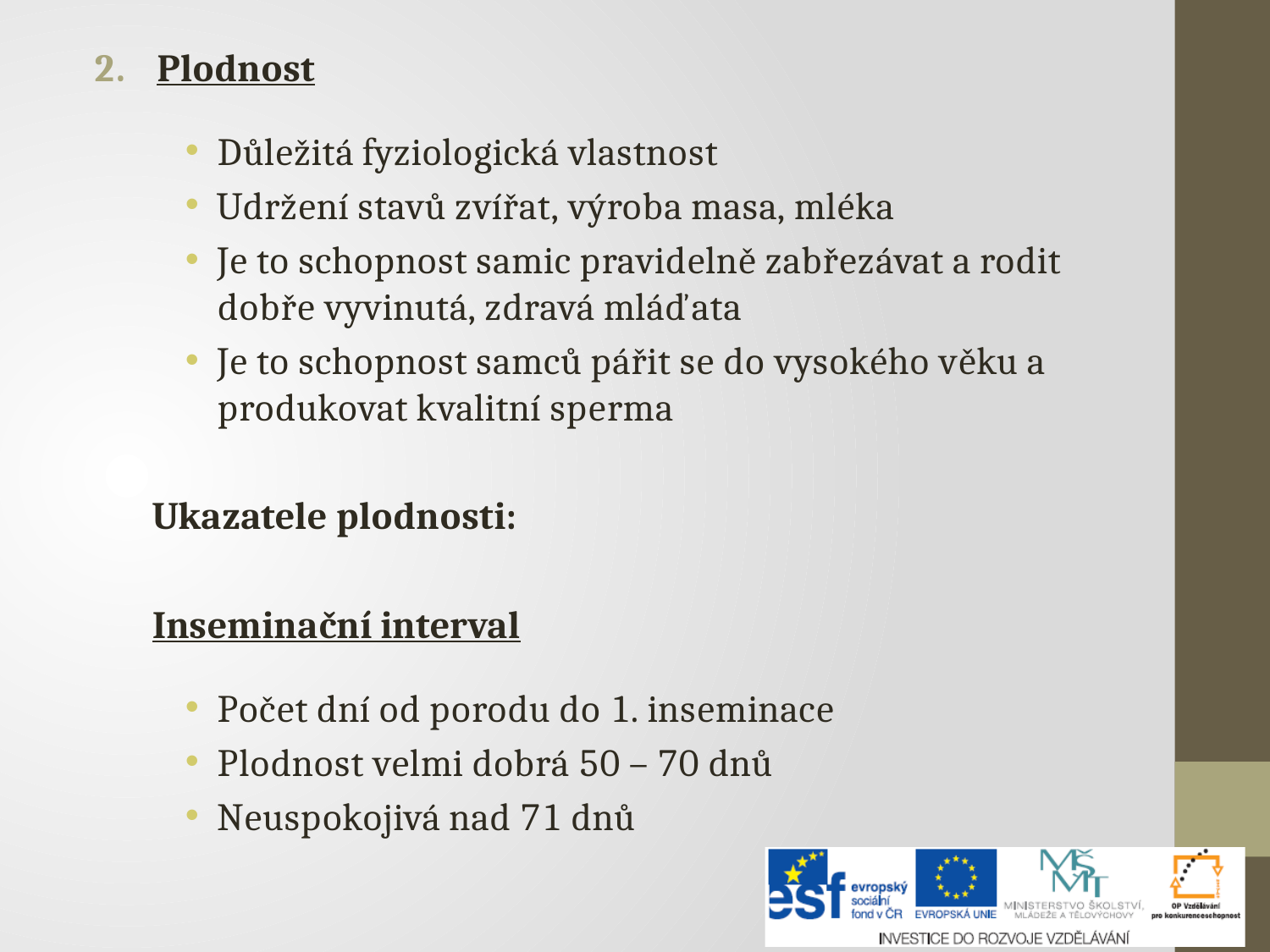

Plodnost

Důležitá fyziologická vlastnost
Udržení stavů zvířat, výroba masa, mléka
Je to schopnost samic pravidelně zabřezávat a rodit dobře vyvinutá, zdravá mláďata
Je to schopnost samců pářit se do vysokého věku a produkovat kvalitní sperma

	Ukazatele plodnosti:

	Inseminační interval

Počet dní od porodu do 1. inseminace
Plodnost velmi dobrá 50 – 70 dnů
Neuspokojivá nad 71 dnů